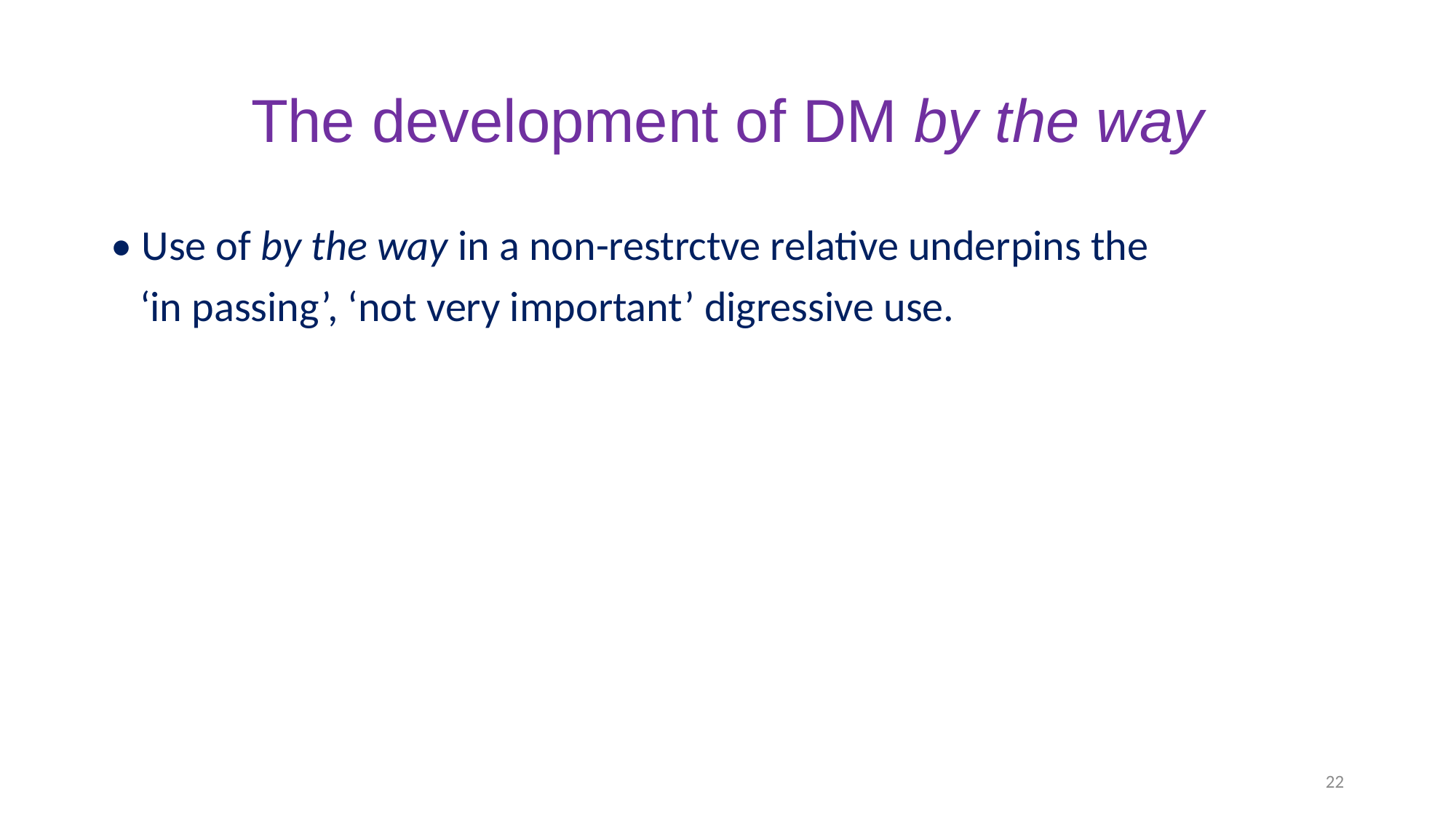

# The development of DM by the way
• Use of by the way in a non-restrctve relative underpins the
   ‘in passing’, ‘not very important’ digressive use.

22